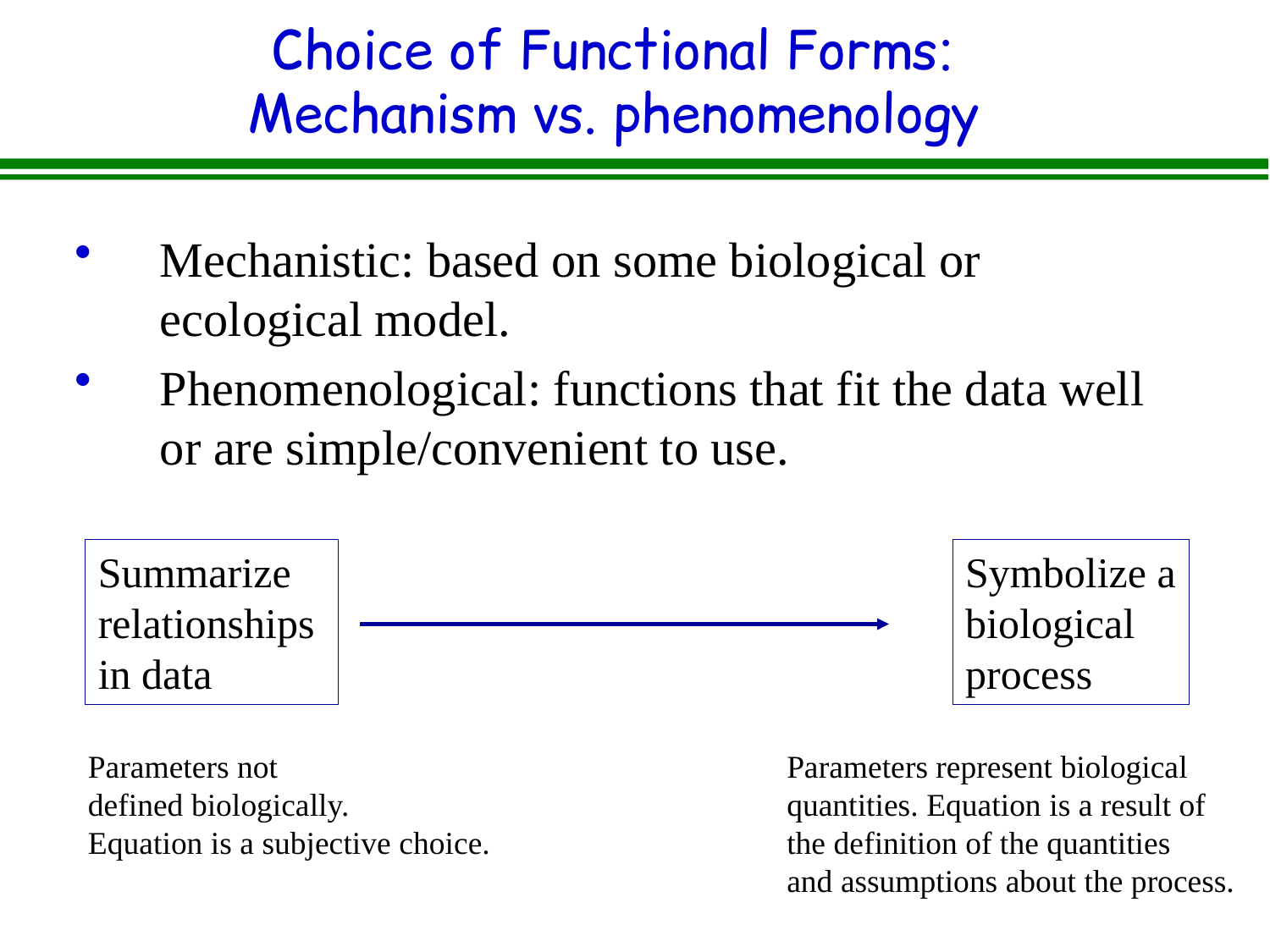

# Choice of Functional Forms: Mechanism vs. phenomenology
Mechanistic: based on some biological or ecological model.
Phenomenological: functions that fit the data well or are simple/convenient to use.
Summarize
relationships
in data
Symbolize a
biological
process
Parameters not
defined biologically.
Equation is a subjective choice.
Parameters represent biological
quantities. Equation is a result of
the definition of the quantities
and assumptions about the process.